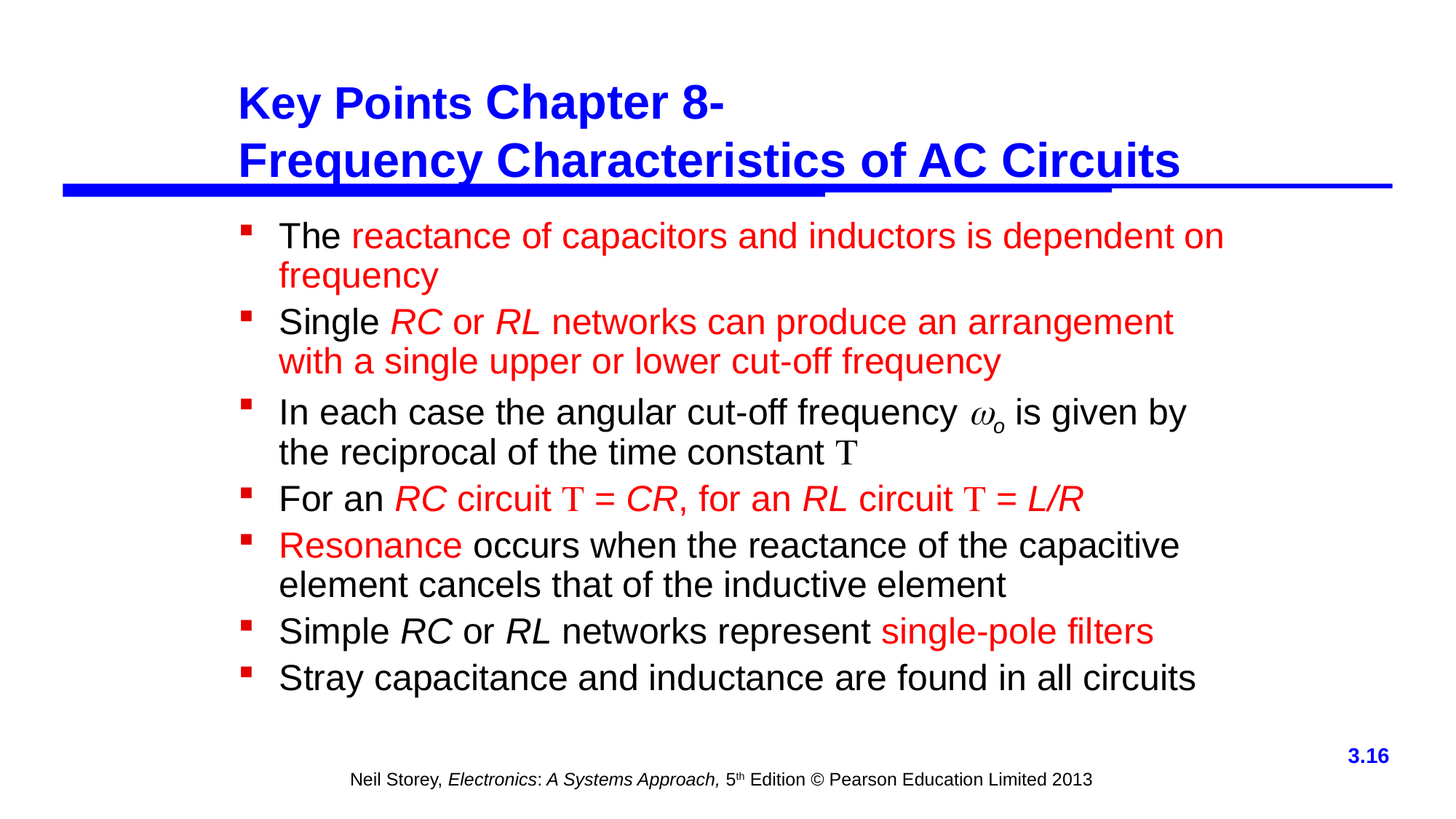

# Key Points Chapter 8- Frequency Characteristics of AC Circuits
The reactance of capacitors and inductors is dependent on frequency
Single RC or RL networks can produce an arrangement with a single upper or lower cut-off frequency
In each case the angular cut-off frequency ωo is given by the reciprocal of the time constant Τ
For an RC circuit Τ = CR, for an RL circuit Τ = L/R
Resonance occurs when the reactance of the capacitive element cancels that of the inductive element
Simple RC or RL networks represent single-pole filters
Stray capacitance and inductance are found in all circuits